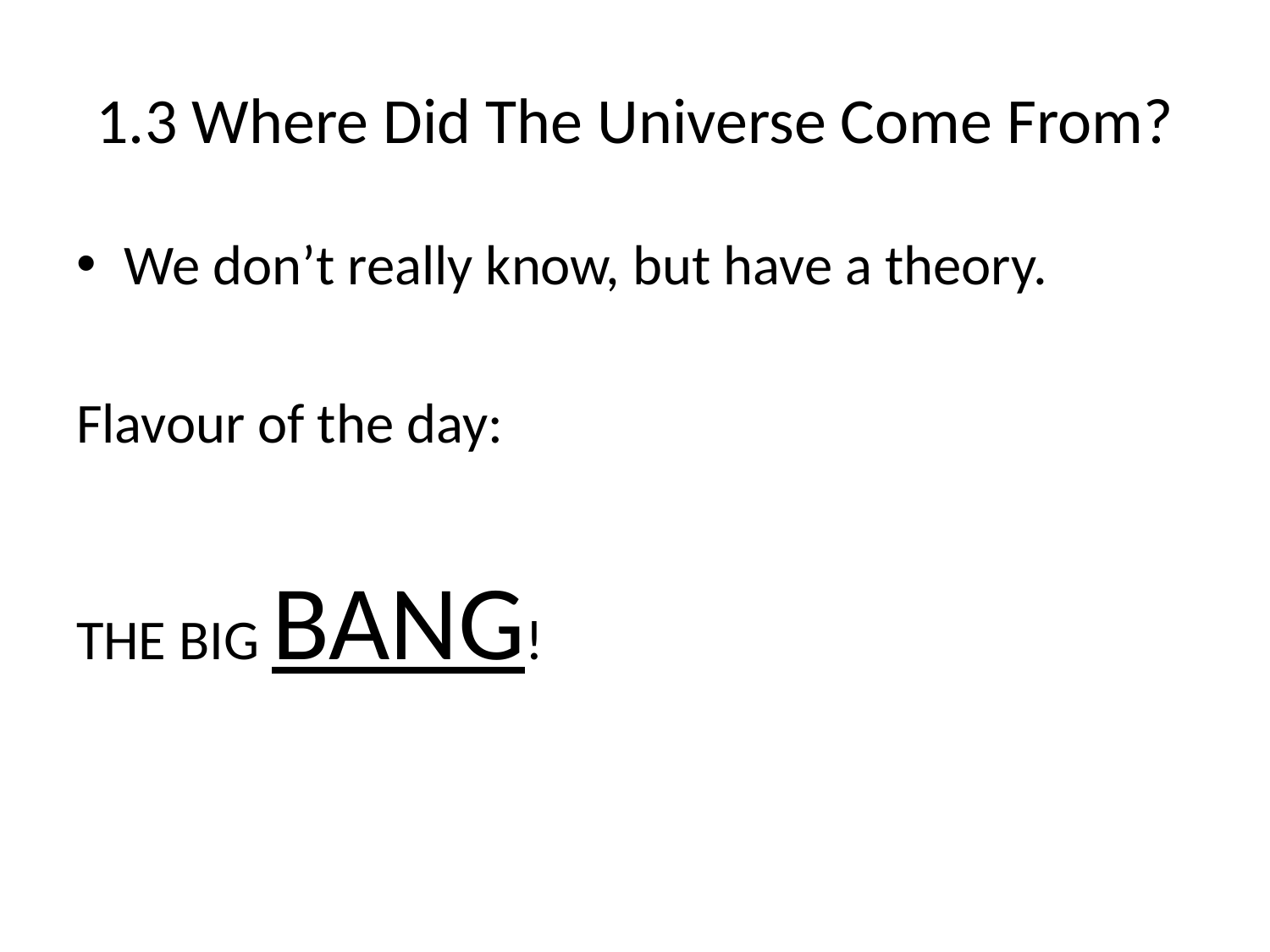

# 1.3 Where Did The Universe Come From?
We don’t really know, but have a theory.

Flavour of the day:

THE BIG BANG!